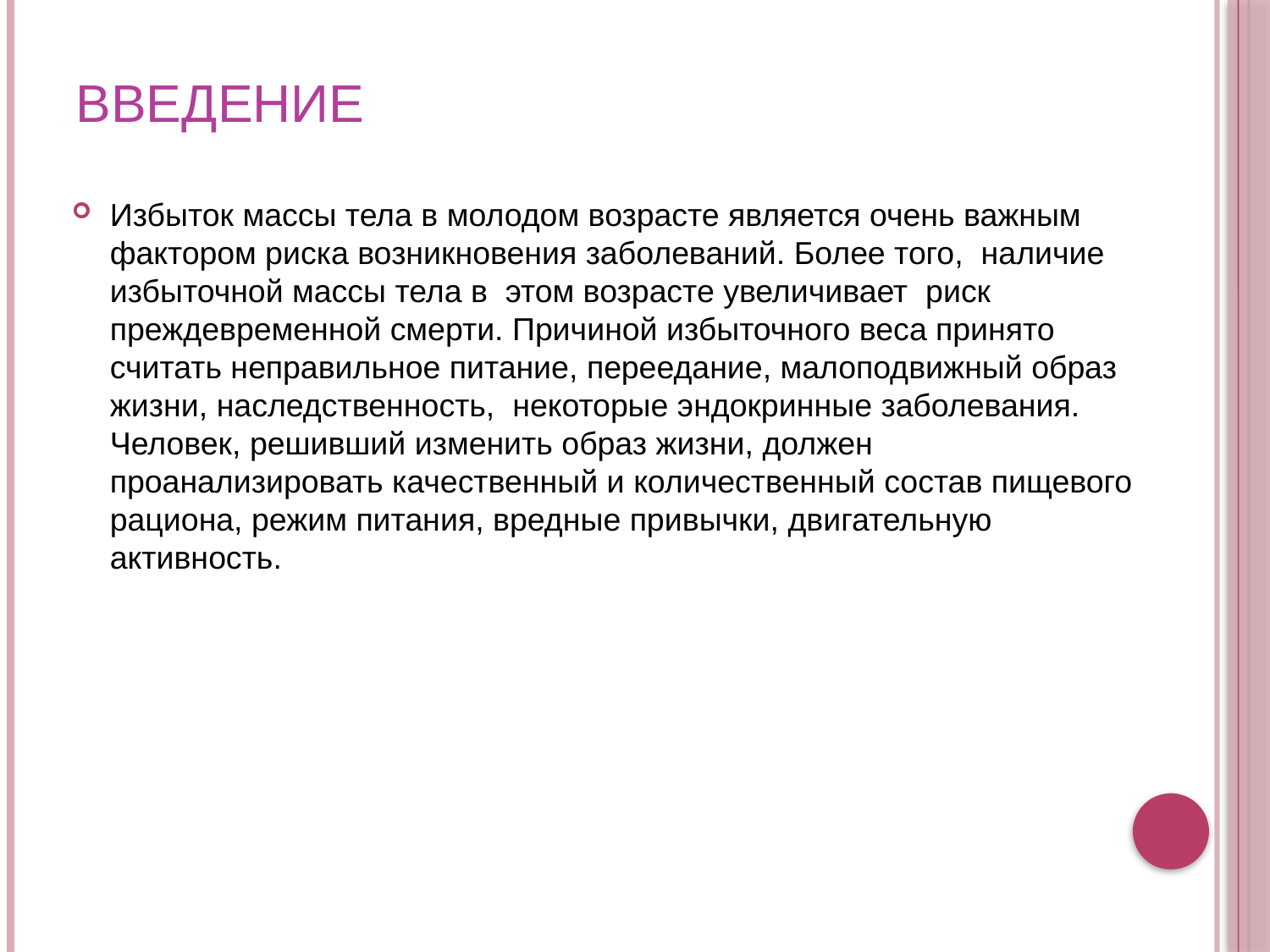

# Введение
Избыток массы тела в молодом возрасте является очень важным фактором риска возникновения заболеваний. Более того,  наличие  избыточной массы тела в  этом возрасте увеличивает  риск преждевременной смерти. Причиной избыточного веса принято считать неправильное питание, переедание, малоподвижный образ жизни, наследственность,  некоторые эндокринные заболевания. Человек, решивший изменить образ жизни, должен проанализировать качественный и количественный состав пищевого рациона, режим питания, вредные привычки, двигательную активность.